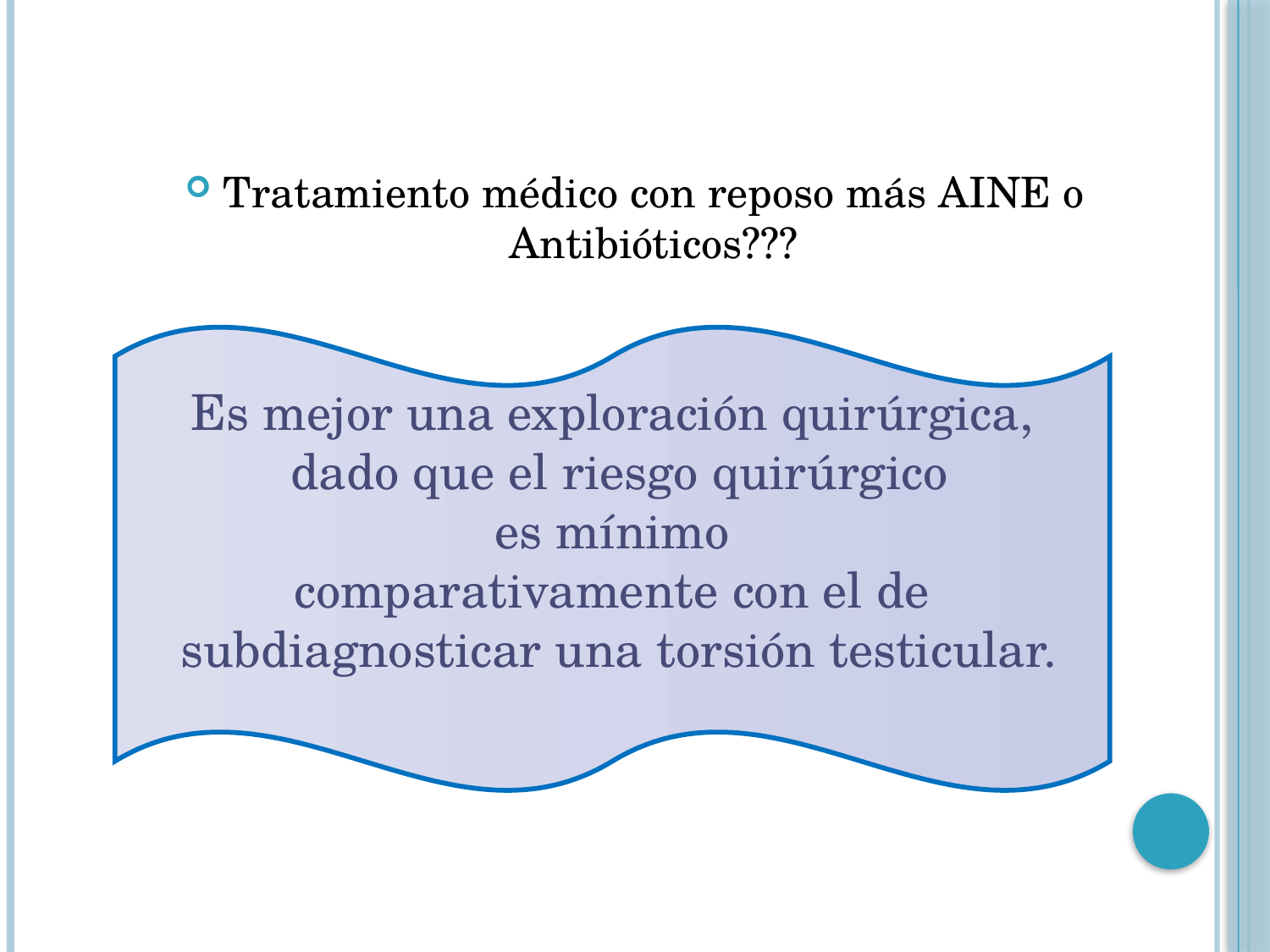

#
Tratamiento médico con reposo más AINE o Antibióticos???

Es mejor una exploración quirúrgica,
 dado que el riesgo quirúrgico
 es mínimo
comparativamente con el de
 subdiagnosticar una torsión testicular.